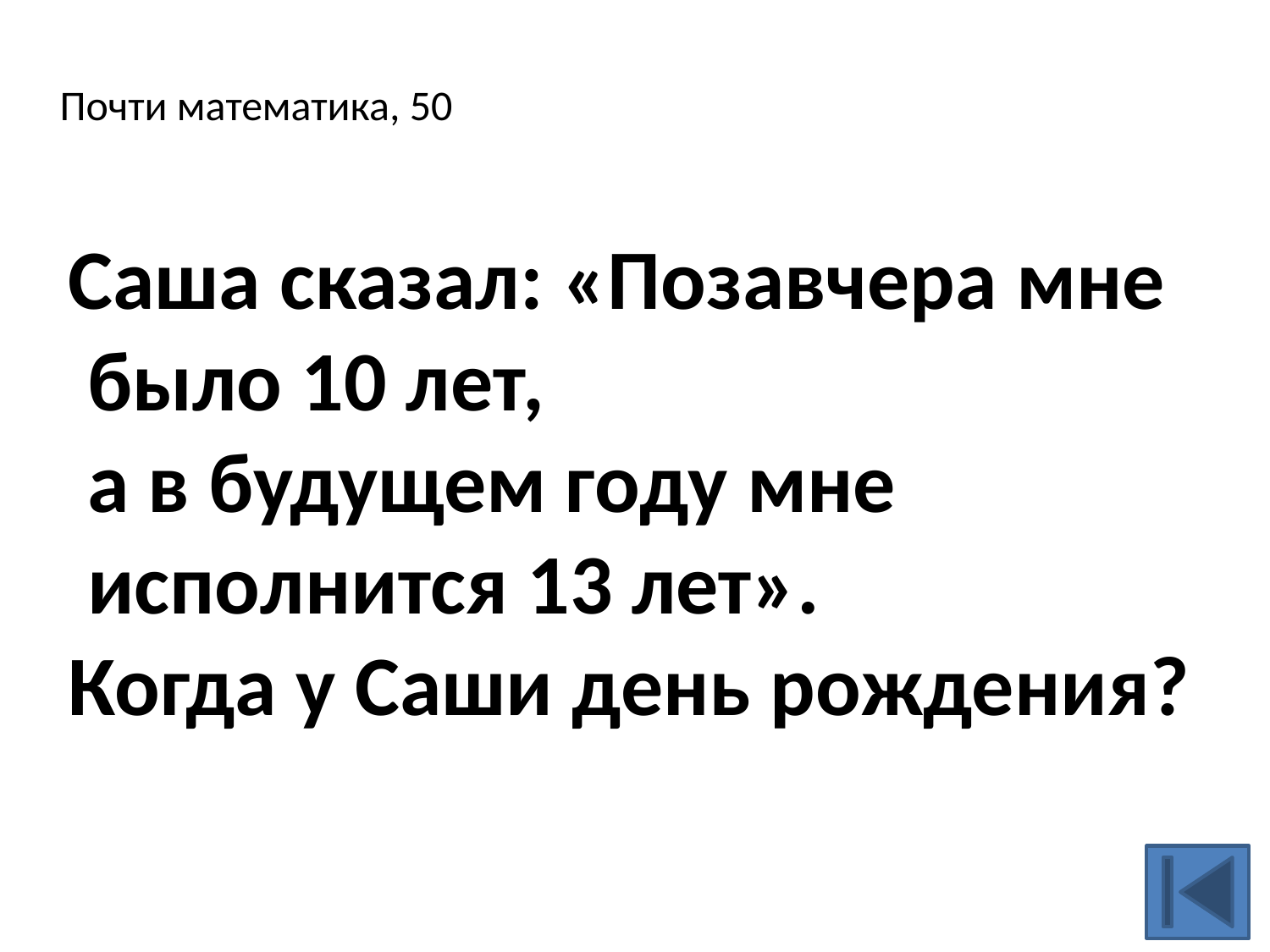

Почти математика, 50
Саша сказал: «Позавчера мне
 было 10 лет,
 а в будущем году мне
 исполнится 13 лет».
Когда у Саши день рождения?